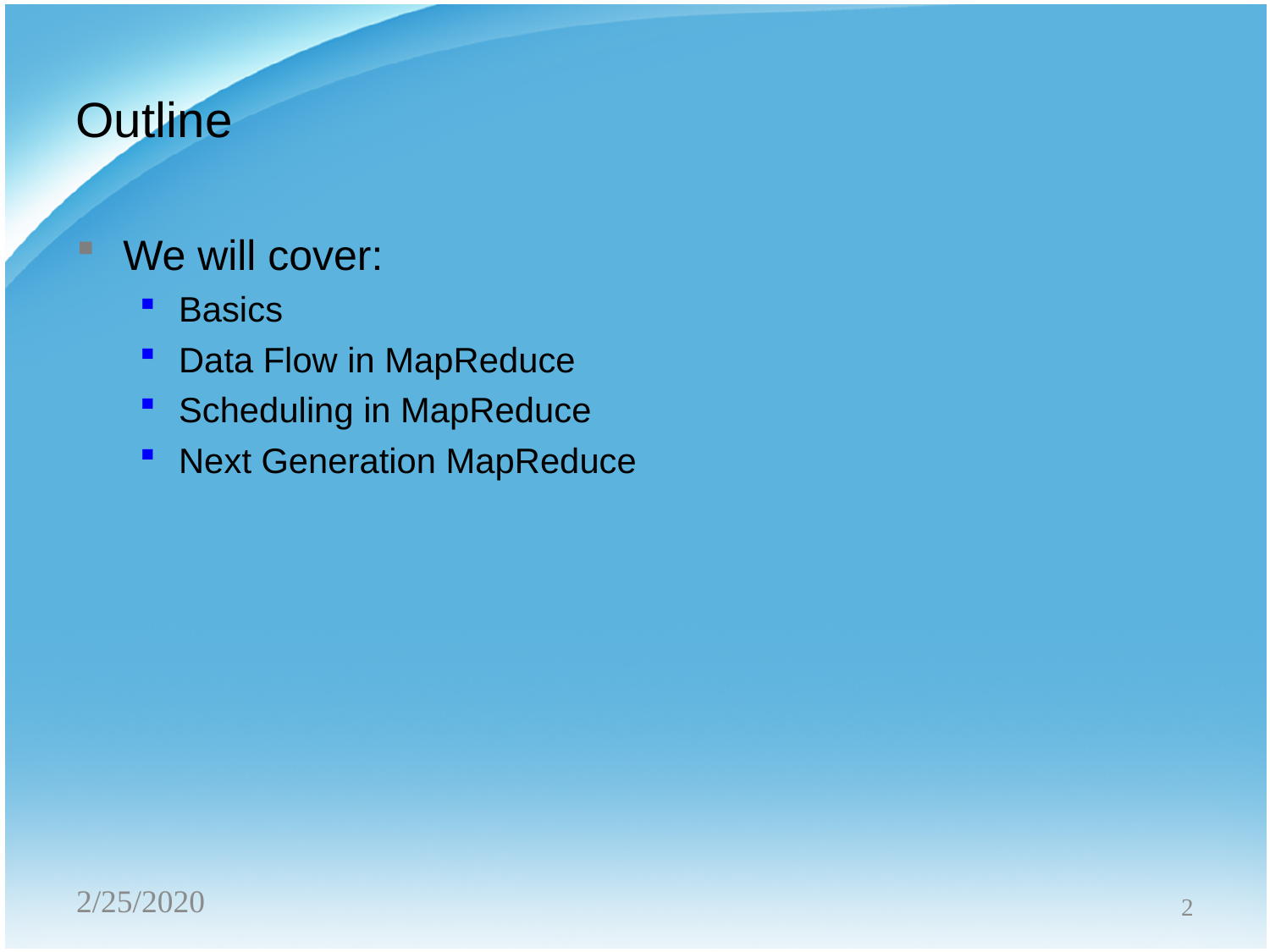

Outline
We will cover:
Basics
Data Flow in MapReduce
Scheduling in MapReduce
Next Generation MapReduce

2/25/2020
2